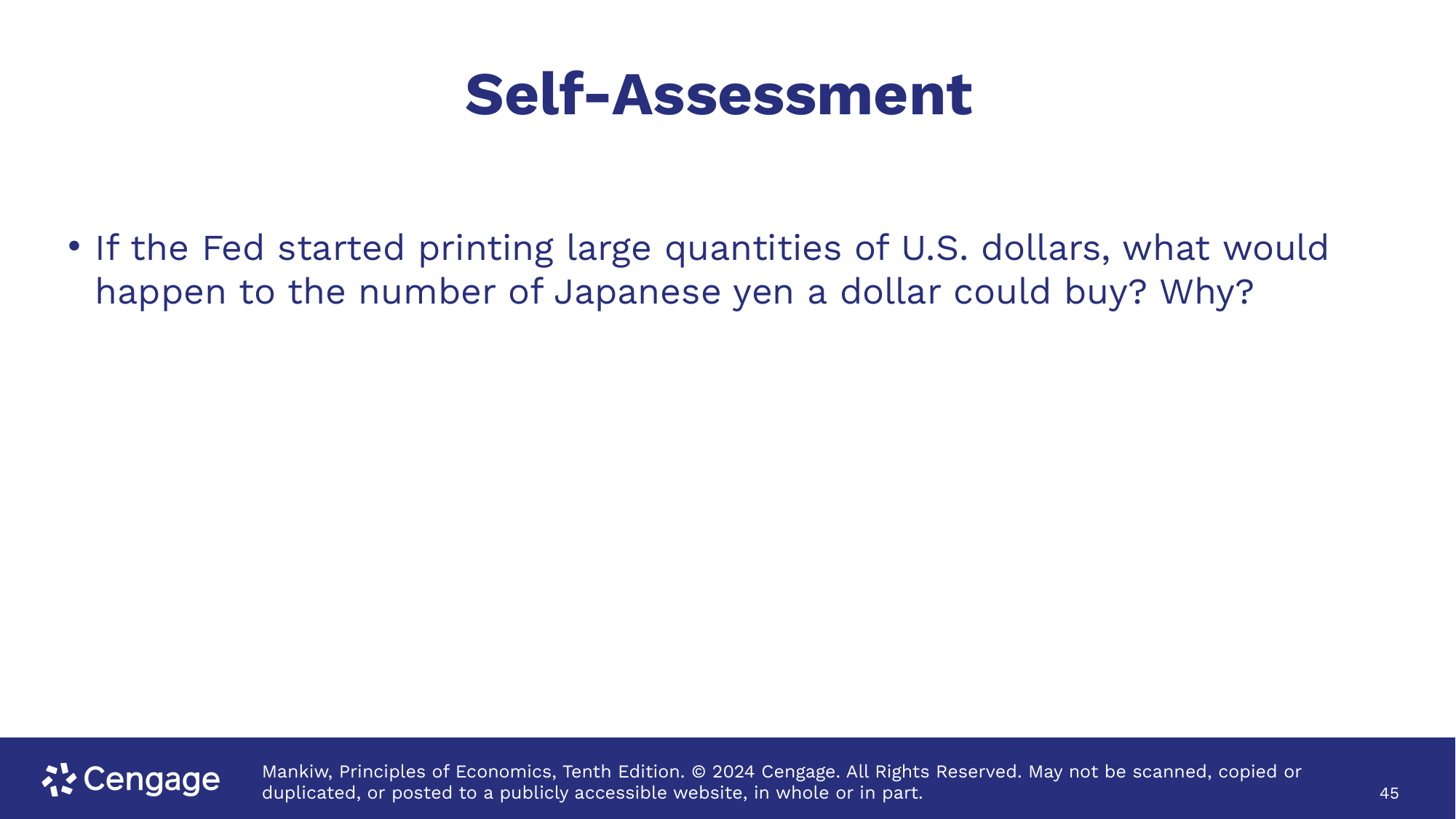

# Self-Assessment
If the Fed started printing large quantities of U.S. dollars, what would happen to the number of Japanese yen a dollar could buy? Why?